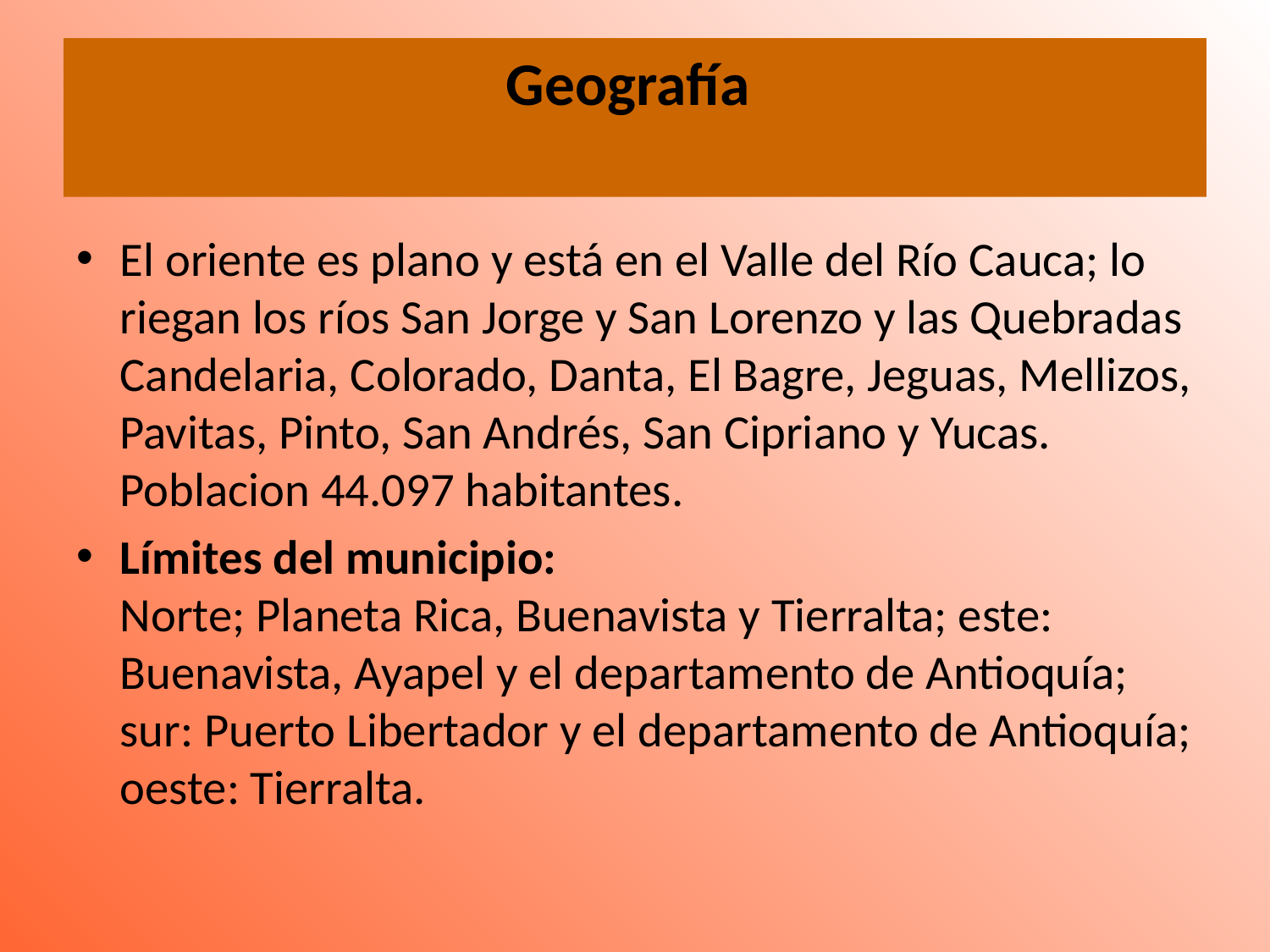

# Geografía
El oriente es plano y está en el Valle del Río Cauca; lo riegan los ríos San Jorge y San Lorenzo y las Quebradas Candelaria, Colorado, Danta, El Bagre, Jeguas, Mellizos, Pavitas, Pinto, San Andrés, San Cipriano y Yucas.
Poblacion 44.097 habitantes.
Límites del municipio:
Norte; Planeta Rica, Buenavista y Tierralta; este: Buenavista, Ayapel y el departamento de Antioquía; sur: Puerto Libertador y el departamento de Antioquía; oeste: Tierralta.